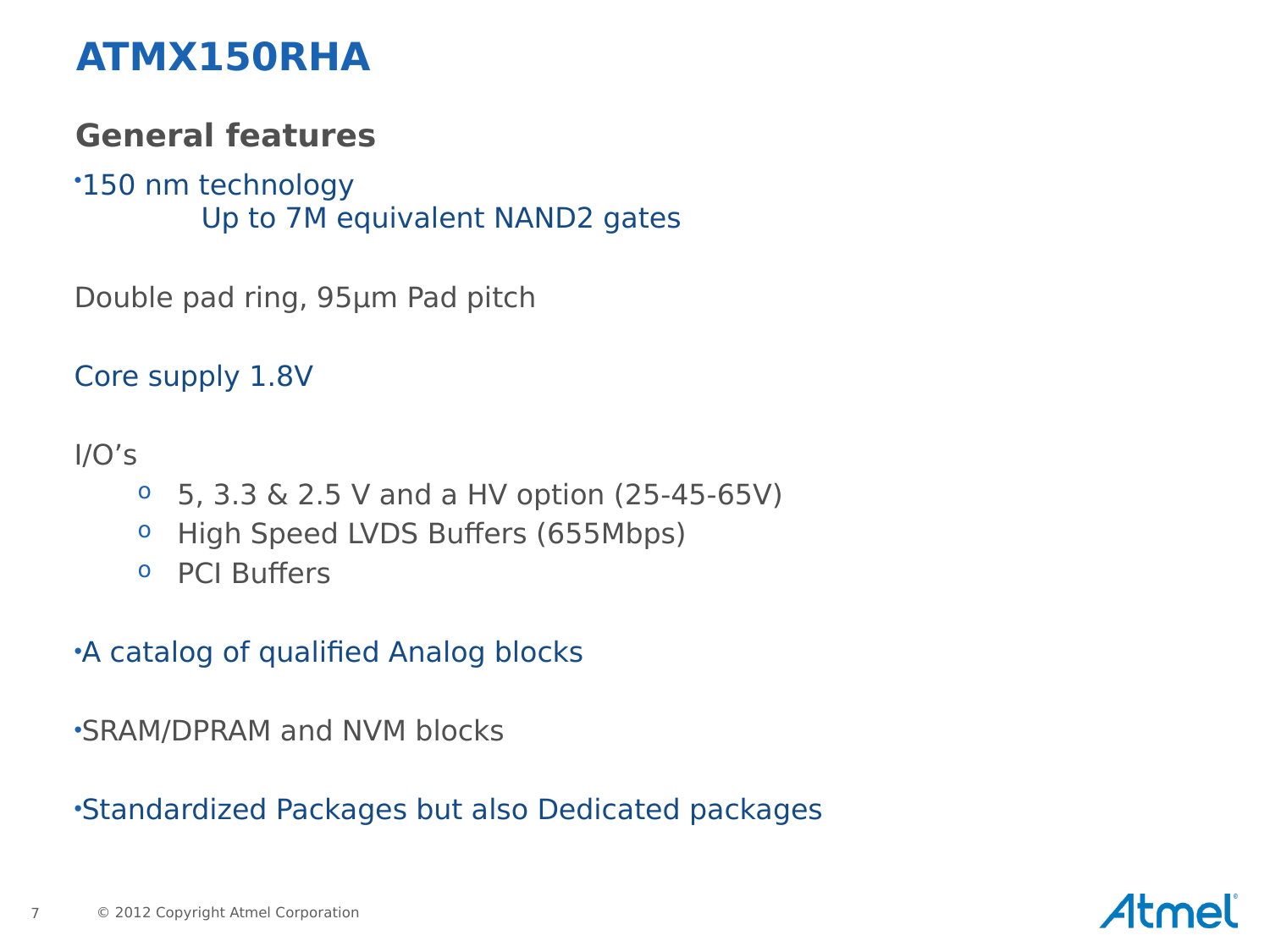

ATMX150RHA
General features
150 nm technology
	Up to 7M equivalent NAND2 gates

Double pad ring, 95µm Pad pitch

Core supply 1.8V

I/O’s
5, 3.3 & 2.5 V and a HV option (25-45-65V)
High Speed LVDS Buffers (655Mbps)
PCI Buffers

A catalog of qualified Analog blocks

SRAM/DPRAM and NVM blocks

Standardized Packages but also Dedicated packages